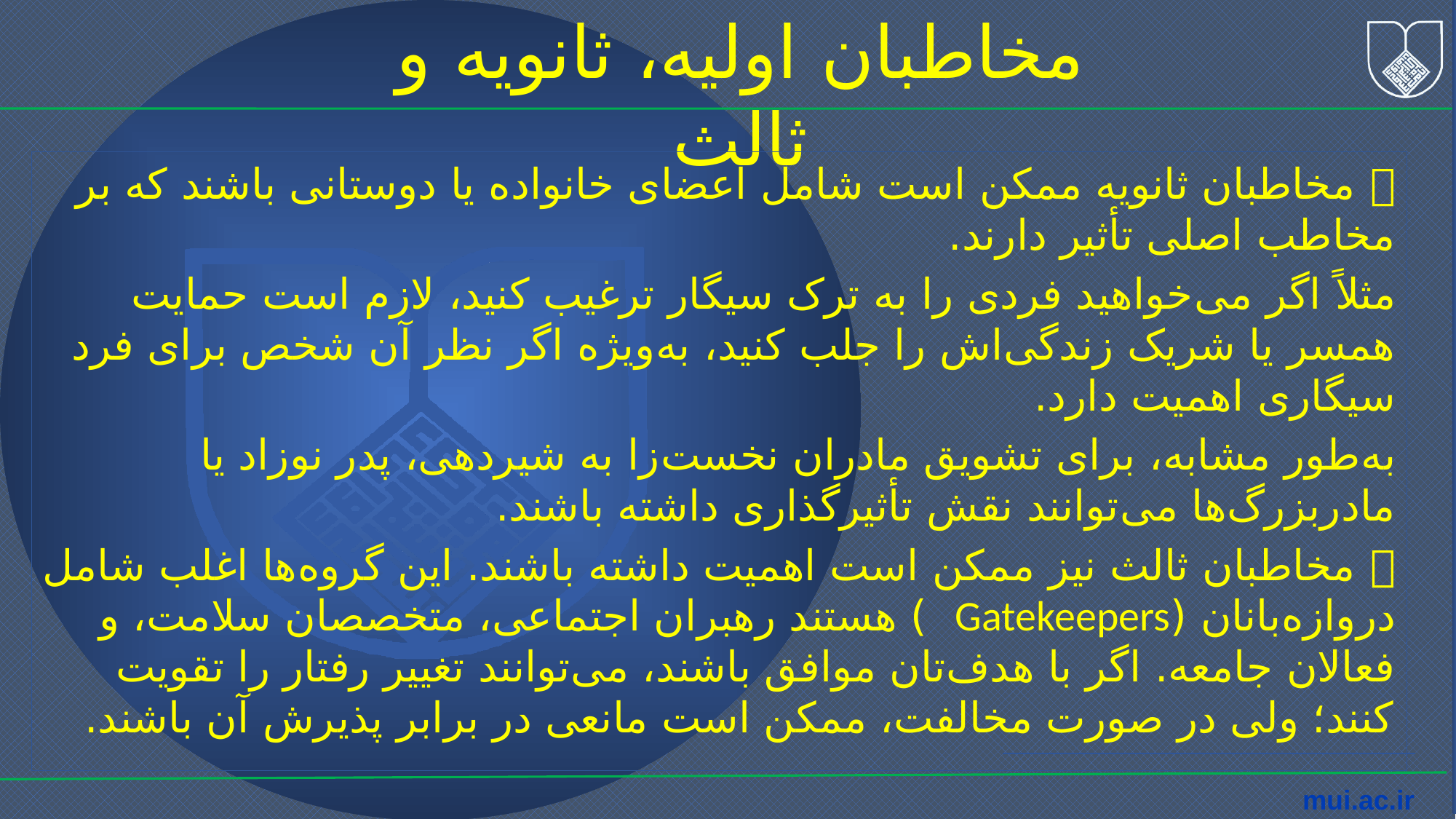

مخاطبان اولیه، ثانویه و ثالث
🔹 مخاطبان ثانویه ممکن است شامل اعضای خانواده یا دوستانی باشند که بر مخاطب اصلی تأثیر دارند.
مثلاً اگر می‌خواهید فردی را به ترک سیگار ترغیب کنید، لازم است حمایت همسر یا شریک زندگی‌اش را جلب کنید، به‌ویژه اگر نظر آن شخص برای فرد سیگاری اهمیت دارد.
به‌طور مشابه، برای تشویق مادران نخست‌زا به شیردهی، پدر نوزاد یا مادربزرگ‌ها می‌توانند نقش تأثیرگذاری داشته باشند.
🔹 مخاطبان ثالث نیز ممکن است اهمیت داشته باشند. این گروه‌ها اغلب شامل دروازه‌بانان (Gatekeepers  ) هستند رهبران اجتماعی، متخصصان سلامت، و فعالان جامعه. اگر با هدف‌تان موافق باشند، می‌توانند تغییر رفتار را تقویت کنند؛ ولی در صورت مخالفت، ممکن است مانعی در برابر پذیرش آن باشند.